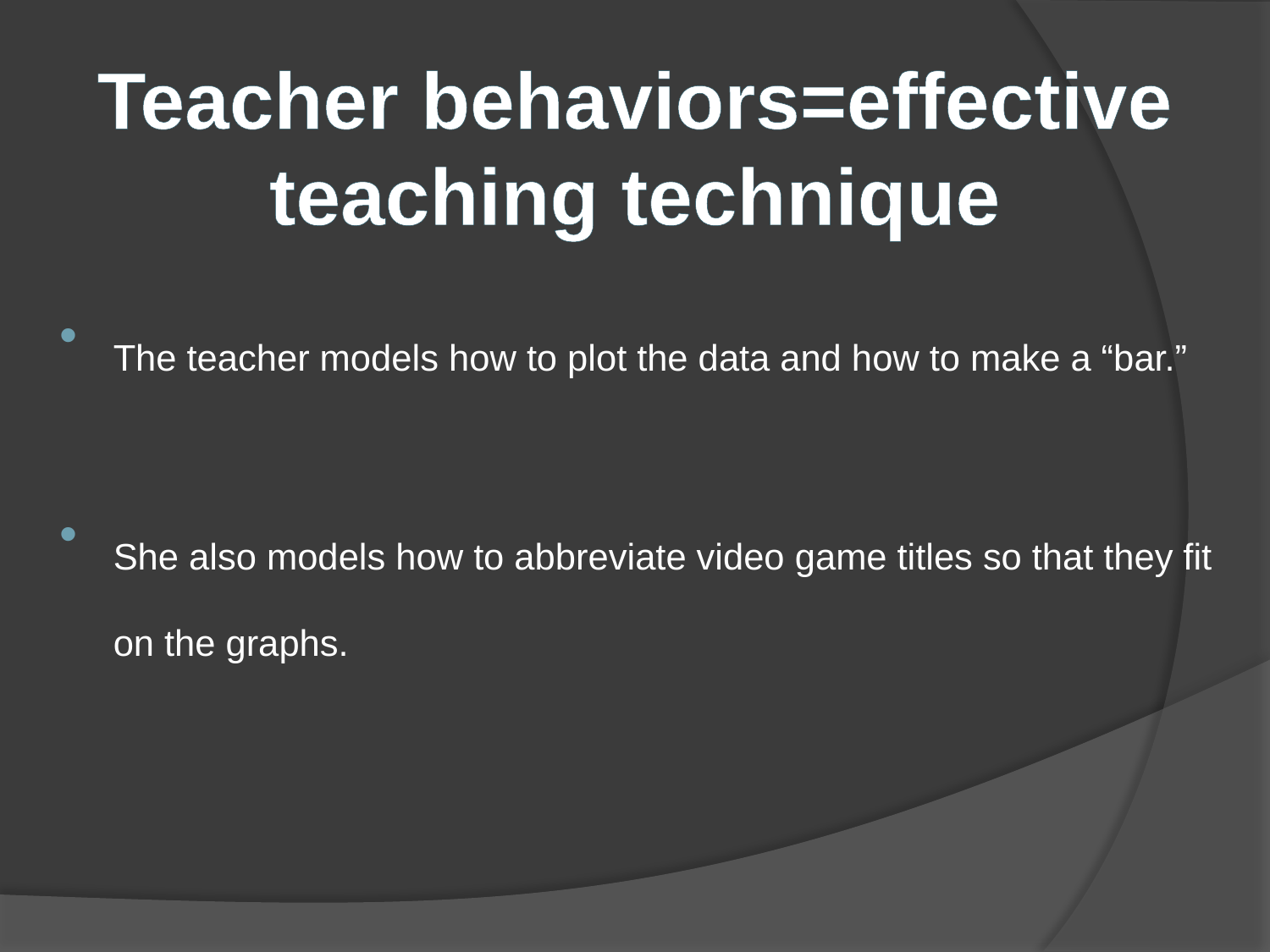

# Teacher behaviors=effective teaching technique
The teacher models how to plot the data and how to make a “bar.”

She also models how to abbreviate video game titles so that they fit on the graphs.